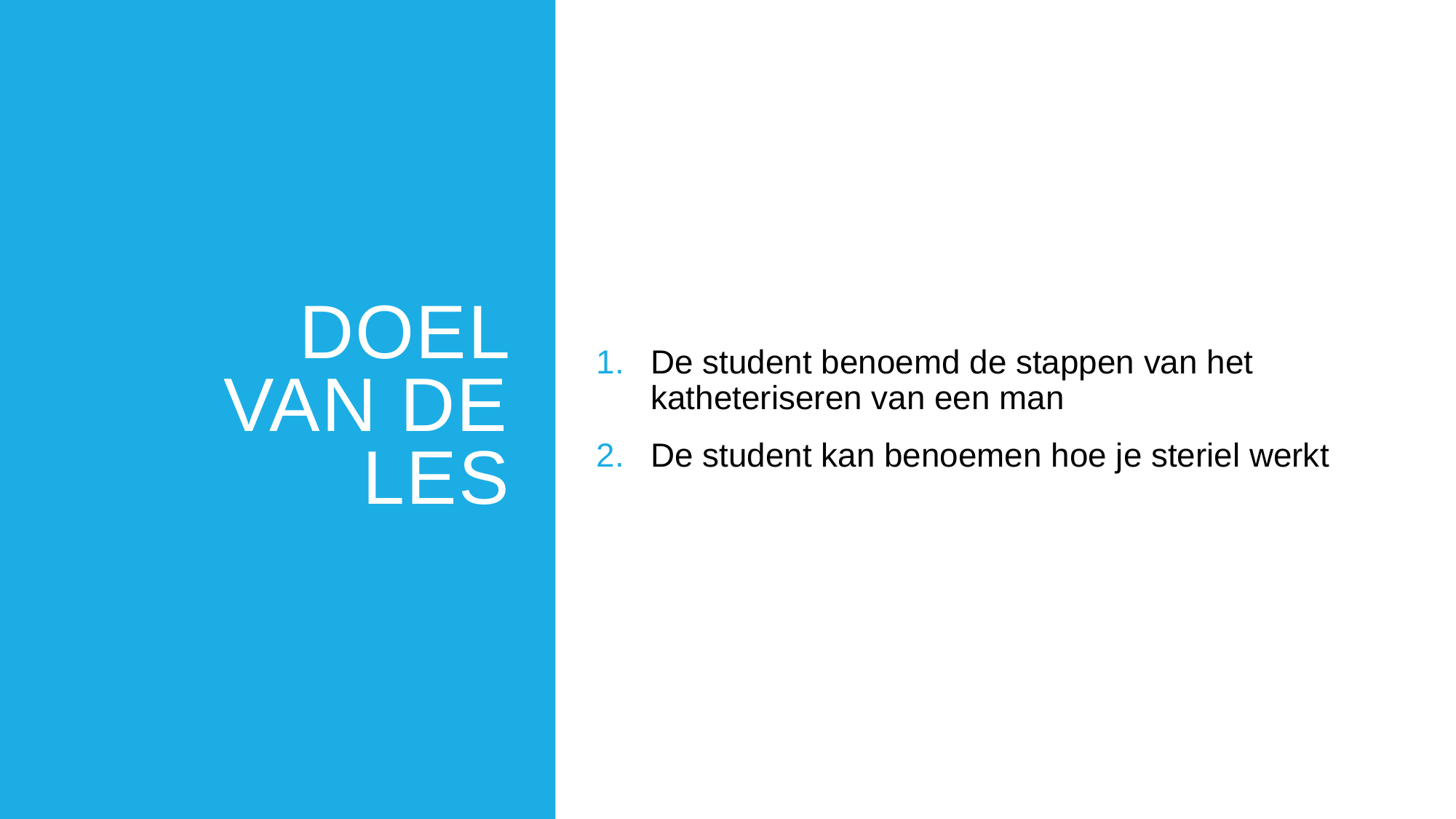

# Doel van de les
De student benoemd de stappen van het katheteriseren van een man
De student kan benoemen hoe je steriel werkt